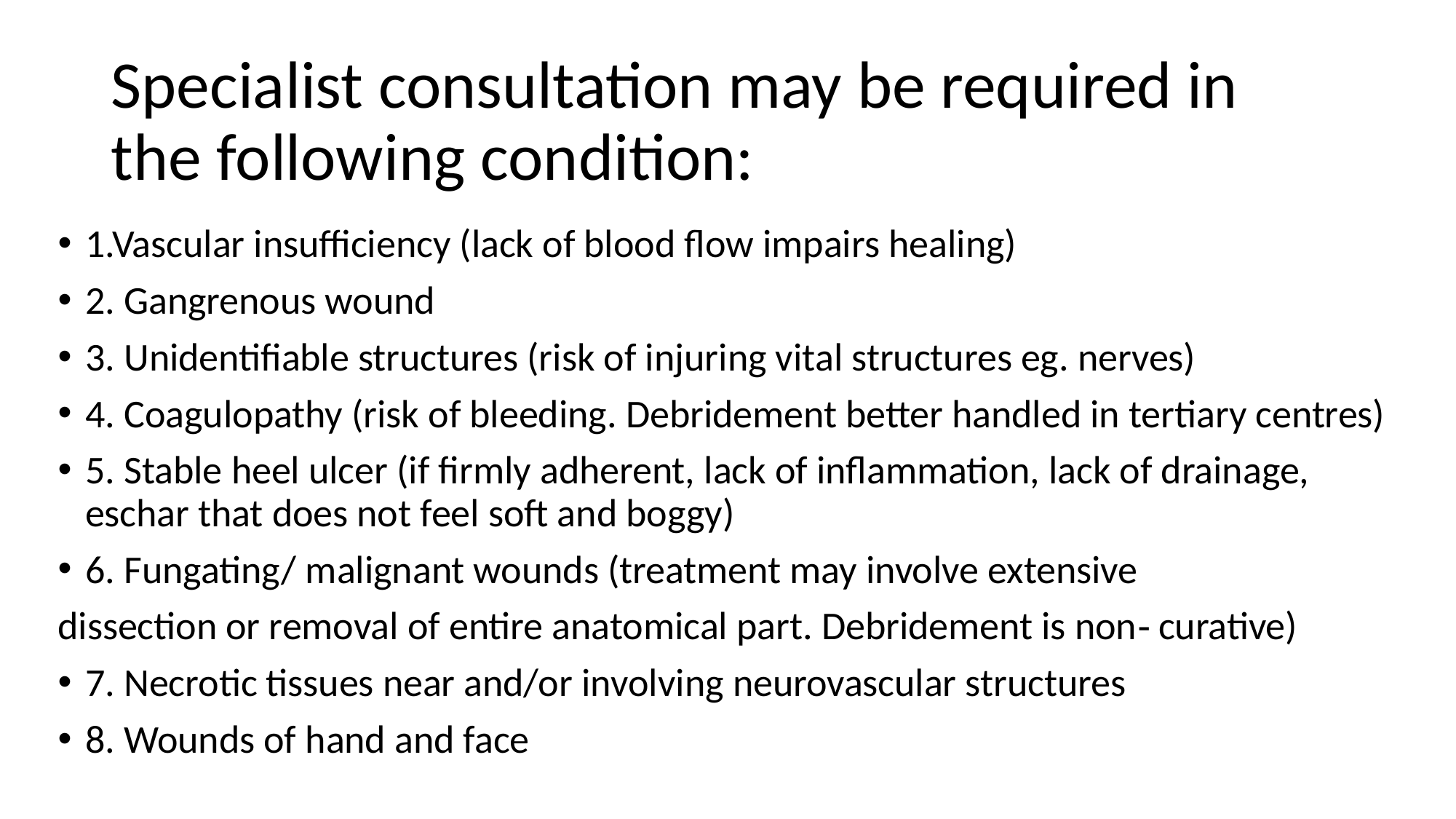

# Specialist consultation may be required in the following condition:
1.Vascular insufficiency (lack of blood flow impairs healing)
2. Gangrenous wound
3. Unidentifiable structures (risk of injuring vital structures eg. nerves)
4. Coagulopathy (risk of bleeding. Debridement better handled in tertiary centres)
5. Stable heel ulcer (if firmly adherent, lack of inflammation, lack of drainage, eschar that does not feel soft and boggy)
6. Fungating/ malignant wounds (treatment may involve extensive
dissection or removal of entire anatomical part. Debridement is non‐ curative)
7. Necrotic tissues near and/or involving neurovascular structures
8. Wounds of hand and face